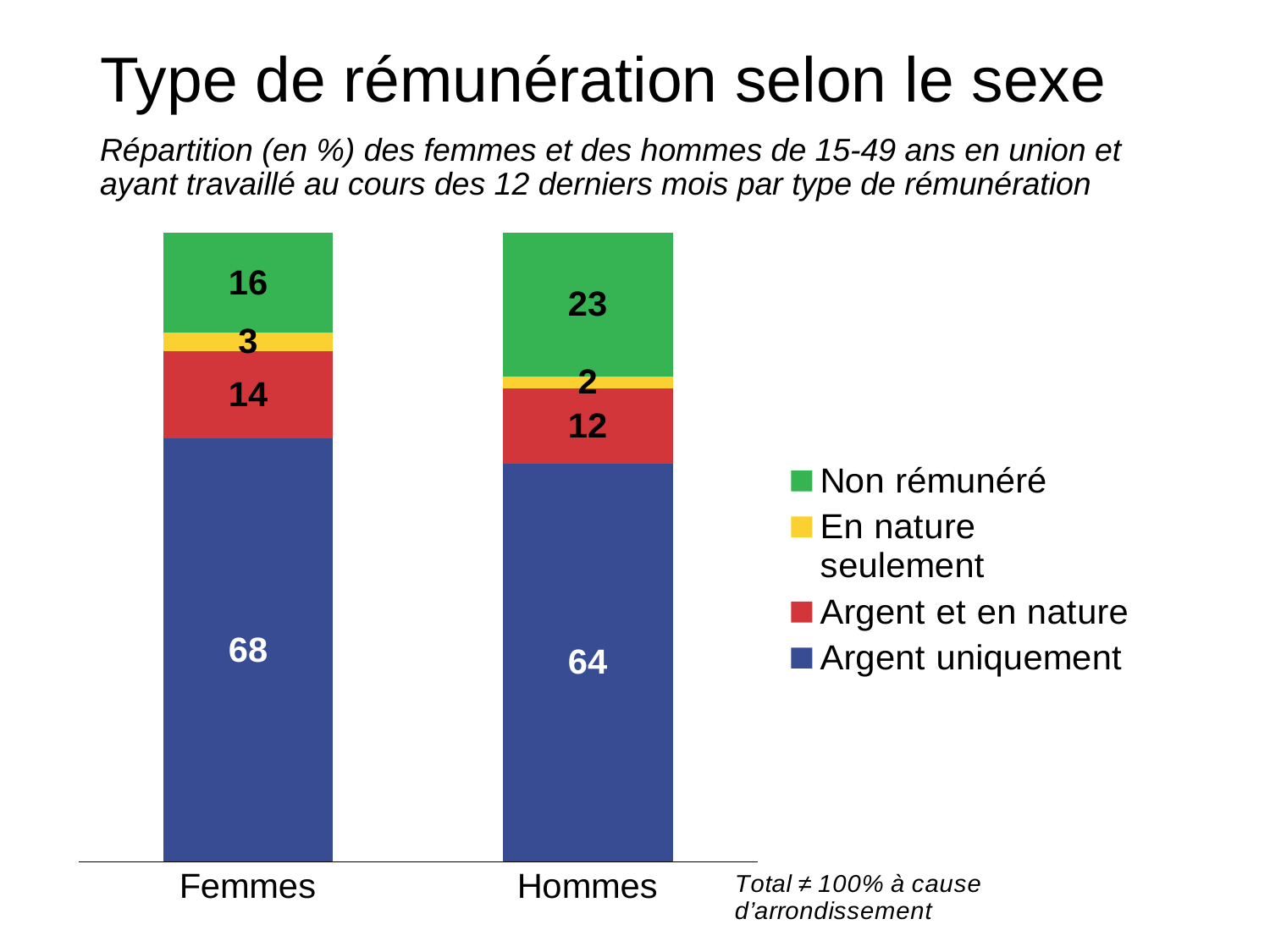

# Type de rémunération selon le sexe
Répartition (en %) des femmes et des hommes de 15-49 ans en union et ayant travaillé au cours des 12 derniers mois par type de rémunération

### Chart

| Category | Argent uniquement | Argent et en nature | En nature seulement | Non rémunéré |
|---|---|---|---|---|
| Femmes | 68.0 | 14.0 | 3.0 | 16.0 |
| Hommes | 64.0 | 12.0 | 2.0 | 23.0 |